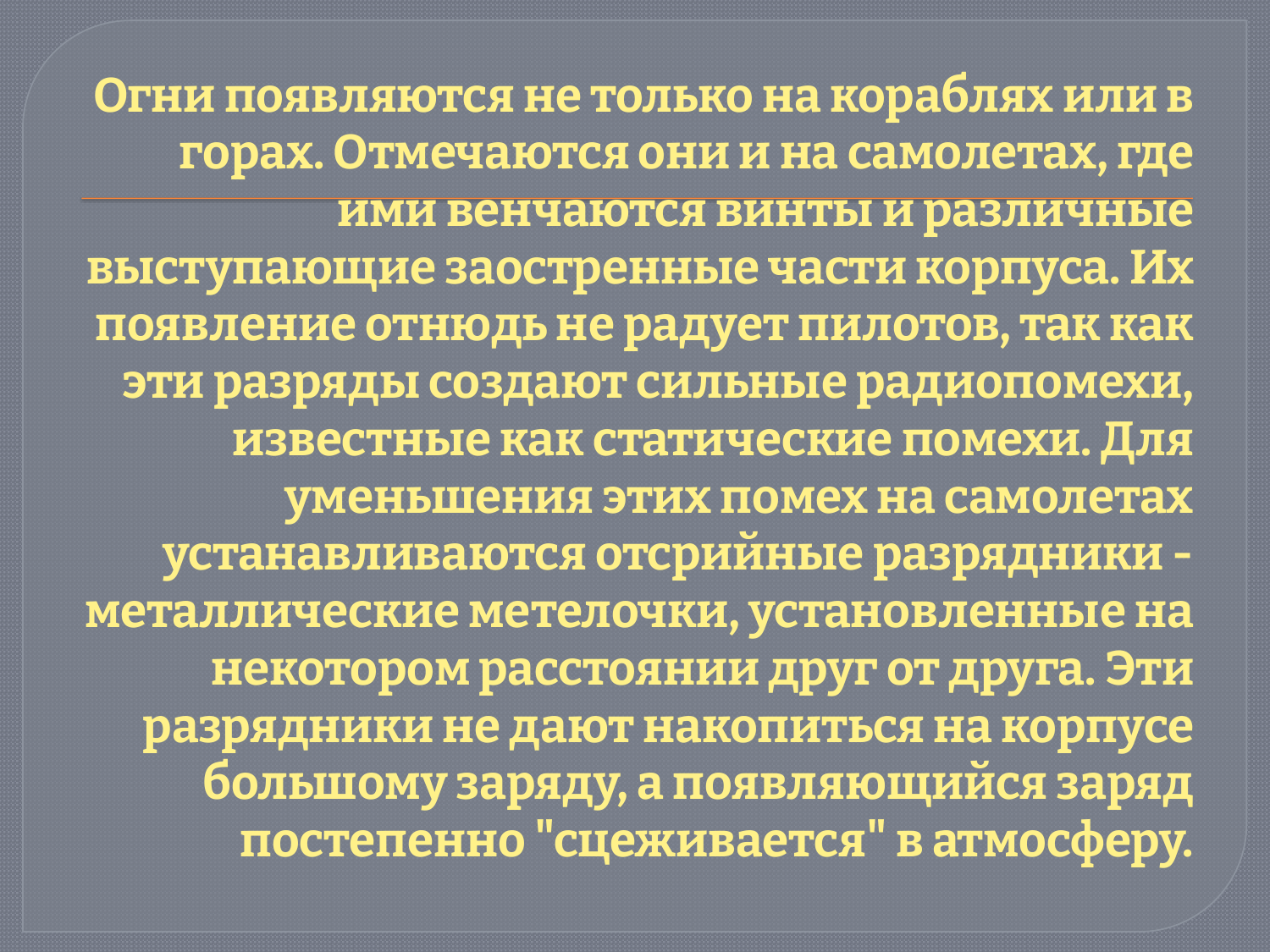

# Огни появляются не только на кораблях или в горах. Отмечаются они и на самолетах, где ими венчаются винты и различные выступающие заостренные части корпуса. Их появление отнюдь не радует пилотов, так как эти разряды создают сильные радиопомехи, известные как статические помехи. Для уменьшения этих помех на самолетах устанавливаются отсрийные разрядники - металлические метелочки, установленные на некотором расстоянии друг от друга. Эти разрядники не дают накопиться на корпусе большому заряду, а появляющийся заряд постепенно "сцеживается" в атмосферу.